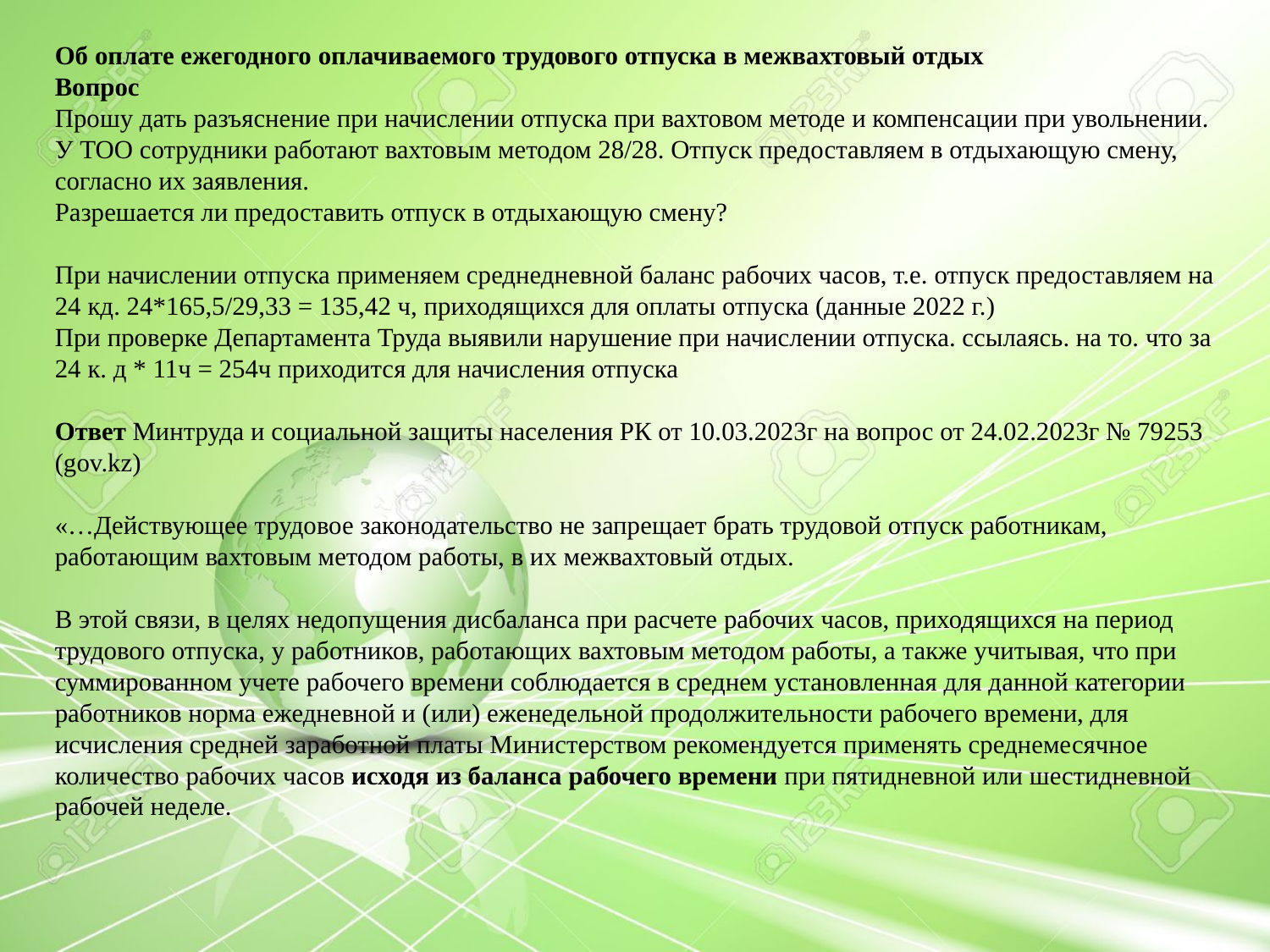

Об оплате ежегодного оплачиваемого трудового отпуска в межвахтовый отдых
Вопрос
Прошу дать разъяснение при начислении отпуска при вахтовом методе и компенсации при увольнении. У ТОО сотрудники работают вахтовым методом 28/28. Отпуск предоставляем в отдыхающую смену, согласно их заявления.
Разрешается ли предоставить отпуск в отдыхающую смену?

При начислении отпуска применяем среднедневной баланс рабочих часов, т.е. отпуск предоставляем на 24 кд. 24*165,5/29,33 = 135,42 ч, приходящихся для оплаты отпуска (данные 2022 г.)
При проверке Департамента Труда выявили нарушение при начислении отпуска. ссылаясь. на то. что за 24 к. д * 11ч = 254ч приходится для начисления отпуска

Ответ Минтруда и социальной защиты населения РК от 10.03.2023г на вопрос от 24.02.2023г № 79253 (gov.kz)

«…Действующее трудовое законодательство не запрещает брать трудовой отпуск работникам, работающим вахтовым методом работы, в их межвахтовый отдых.

В этой связи, в целях недопущения дисбаланса при расчете рабочих часов, приходящихся на период трудового отпуска, у работников, работающих вахтовым методом работы, а также учитывая, что при суммированном учете рабочего времени соблюдается в среднем установленная для данной категории работников норма ежедневной и (или) еженедельной продолжительности рабочего времени, для исчисления средней заработной платы Министерством рекомендуется применять среднемесячное количество рабочих часов исходя из баланса рабочего времени при пятидневной или шестидневной рабочей неделе.